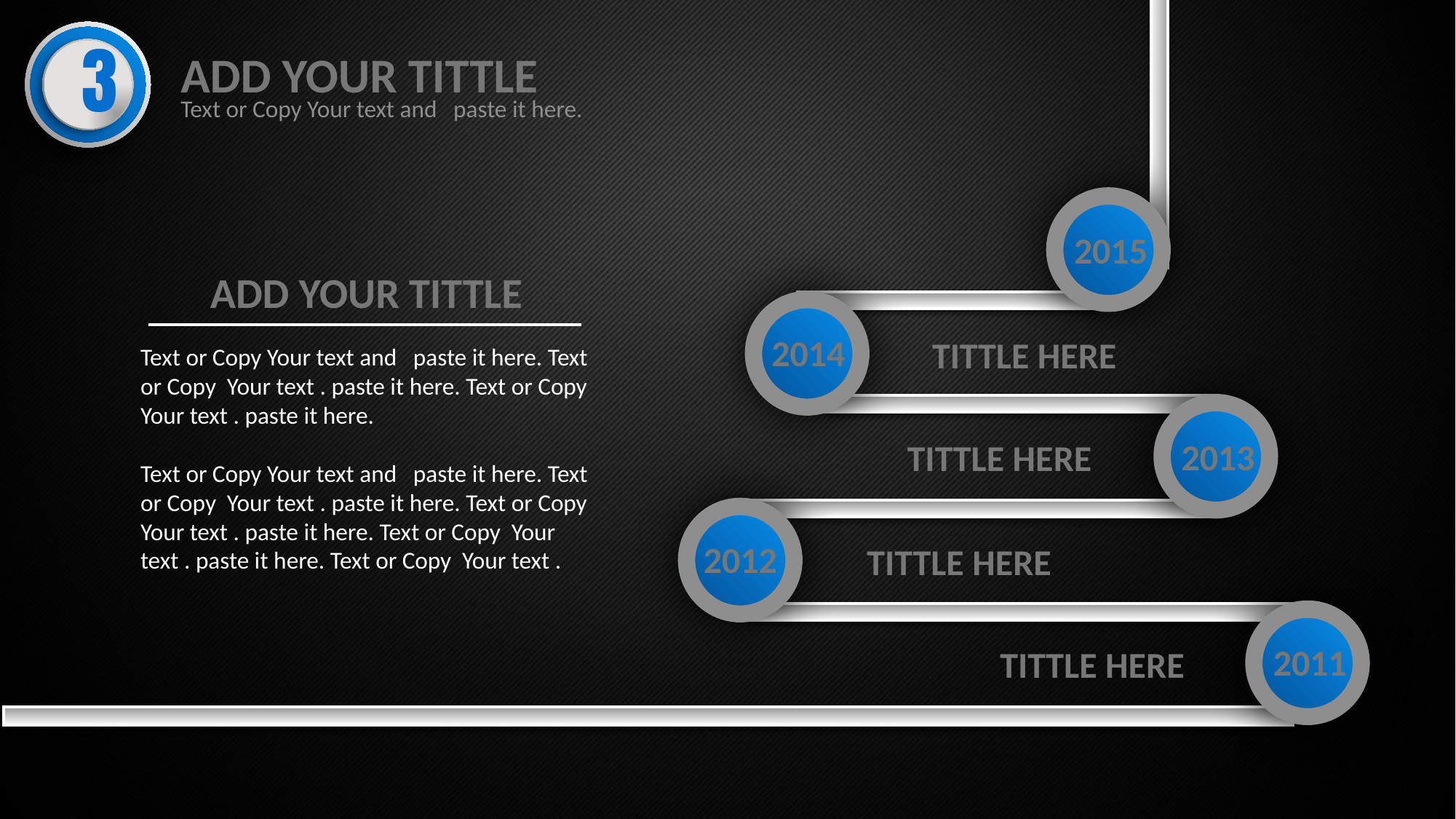

3
ADD YOUR TITTLE
Text or Copy Your text and   paste it here.

2015
ADD YOUR TITTLE

2014

Text or Copy Your text and   paste it here. Text or Copy  Your text . paste it here. Text or Copy  Your text . paste it here.

Text or Copy Your text and   paste it here. Text or Copy  Your text . paste it here. Text or Copy  Your text . paste it here. Text or Copy  Your text . paste it here. Text or Copy  Your text .

TITTLE HERE

2013
TITTLE HERE

2012
TITTLE HERE

2011
TITTLE HERE